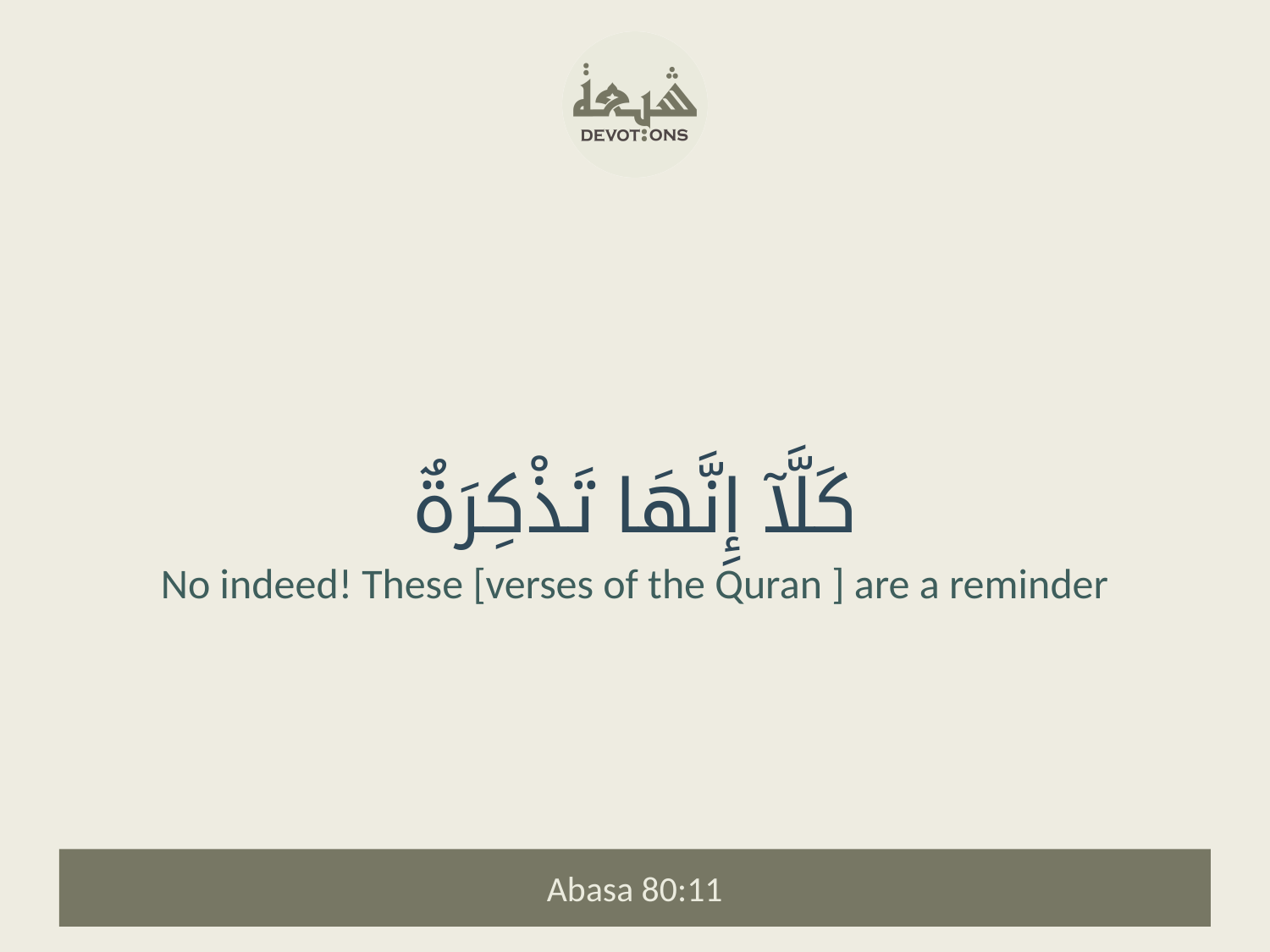

كَلَّآ إِنَّهَا تَذْكِرَةٌ
No indeed! These [verses of the Quran ] are a reminder
Abasa 80:11